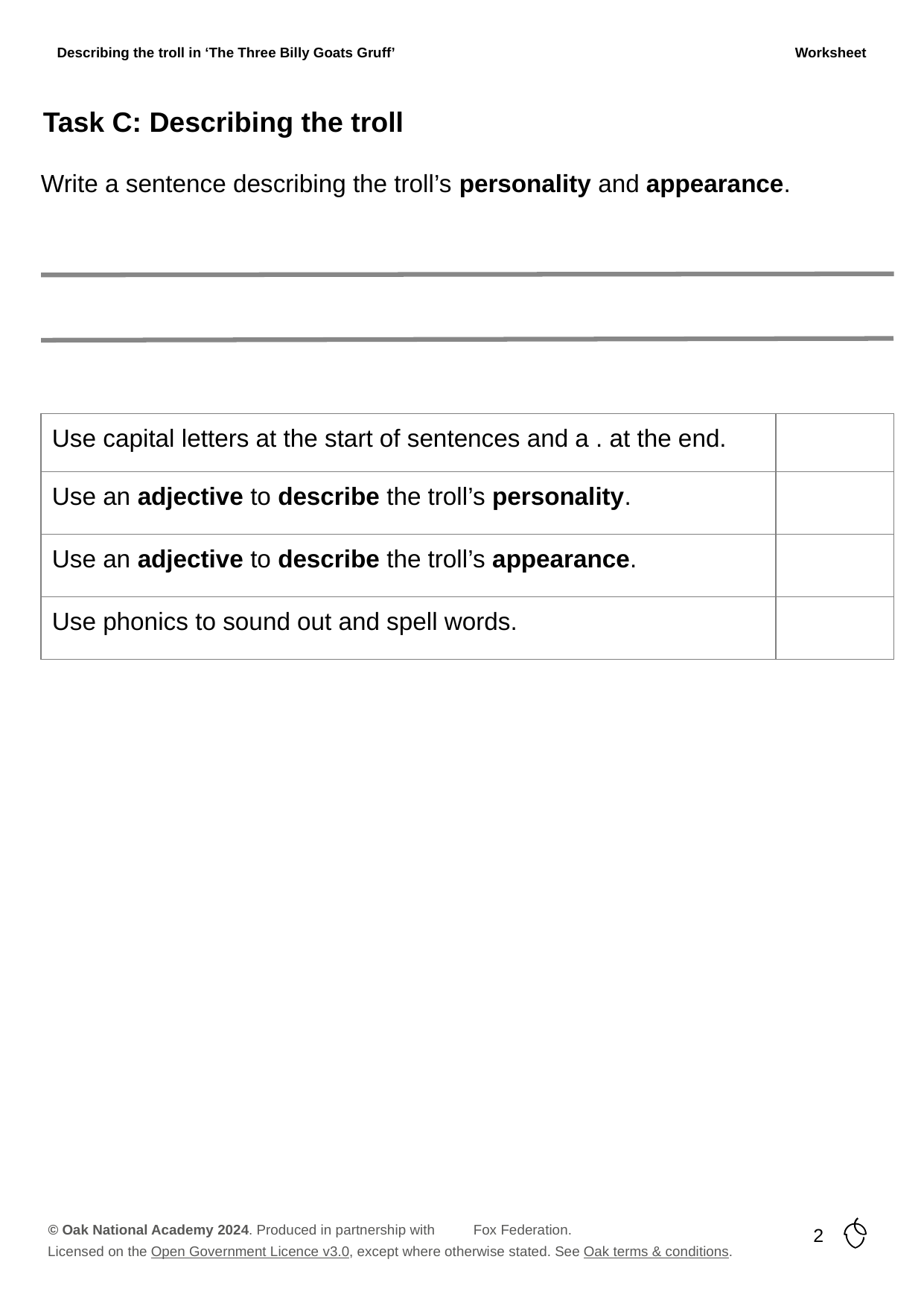

Describing the troll in ‘The Three Billy Goats Gruff’

Task C: Describing the troll
Write a sentence describing the troll’s personality and appearance.

| Use capital letters at the start of sentences and a . at the end. |  |
| --- | --- |
| Use an adjective to describe the troll’s personality. |  |
| Use an adjective to describe the troll’s appearance. |  |
| Use phonics to sound out and spell words. |  |
Fox Federation.
2
v2.3